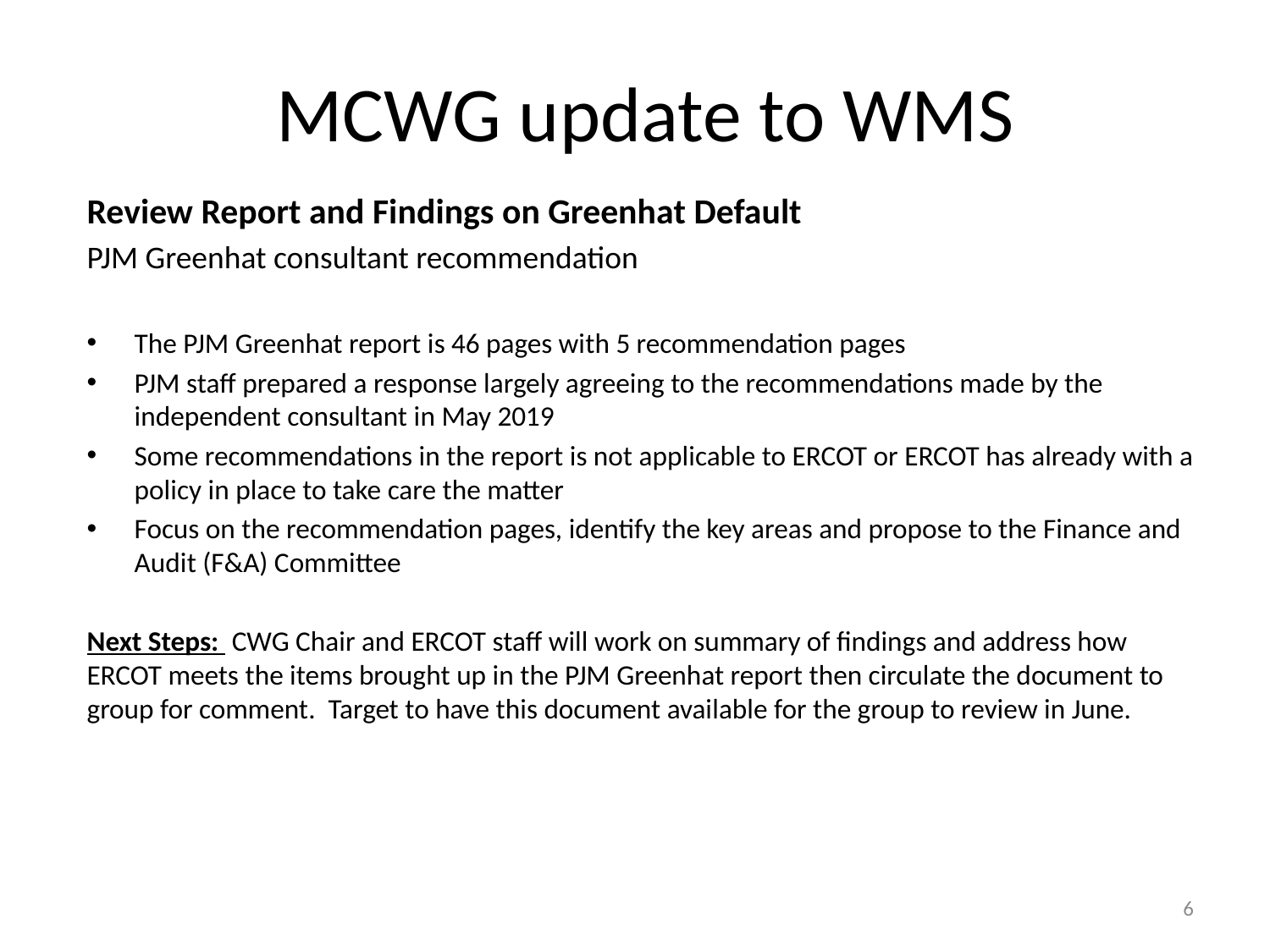

# MCWG update to WMS
Review Report and Findings on Greenhat Default
PJM Greenhat consultant recommendation

The PJM Greenhat report is 46 pages with 5 recommendation pages
PJM staff prepared a response largely agreeing to the recommendations made by the independent consultant in May 2019
Some recommendations in the report is not applicable to ERCOT or ERCOT has already with a policy in place to take care the matter
Focus on the recommendation pages, identify the key areas and propose to the Finance and Audit (F&A) Committee

Next Steps:  CWG Chair and ERCOT staff will work on summary of findings and address how ERCOT meets the items brought up in the PJM Greenhat report then circulate the document to group for comment.  Target to have this document available for the group to review in June.

6